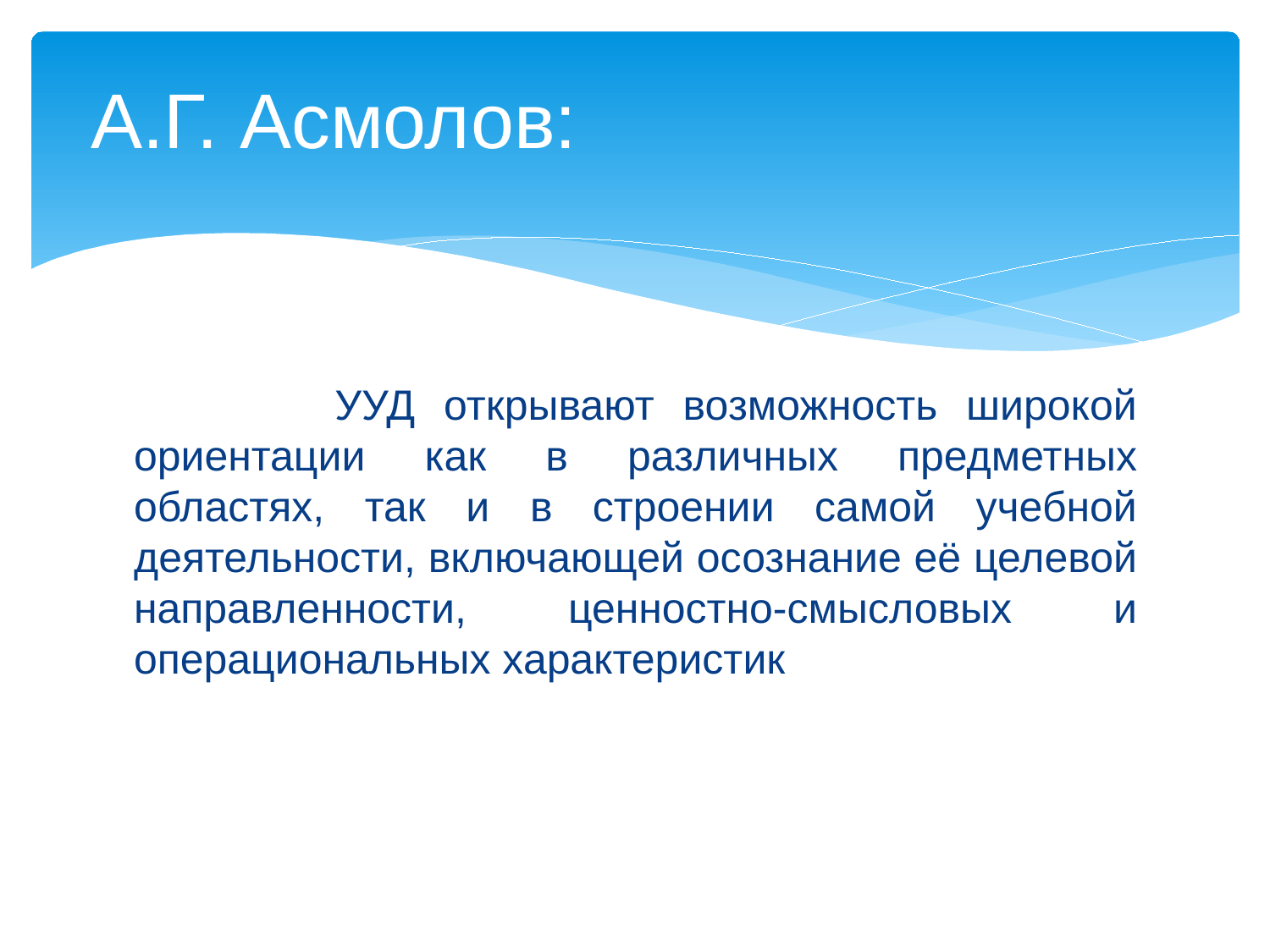

# А.Г. Асмолов:
       УУД открывают возможность широкой ориентации как в различных предметных областях, так и в строении самой учебной деятельности, включающей осознание её целевой направленности, ценностно-смысловых и операциональных характеристик